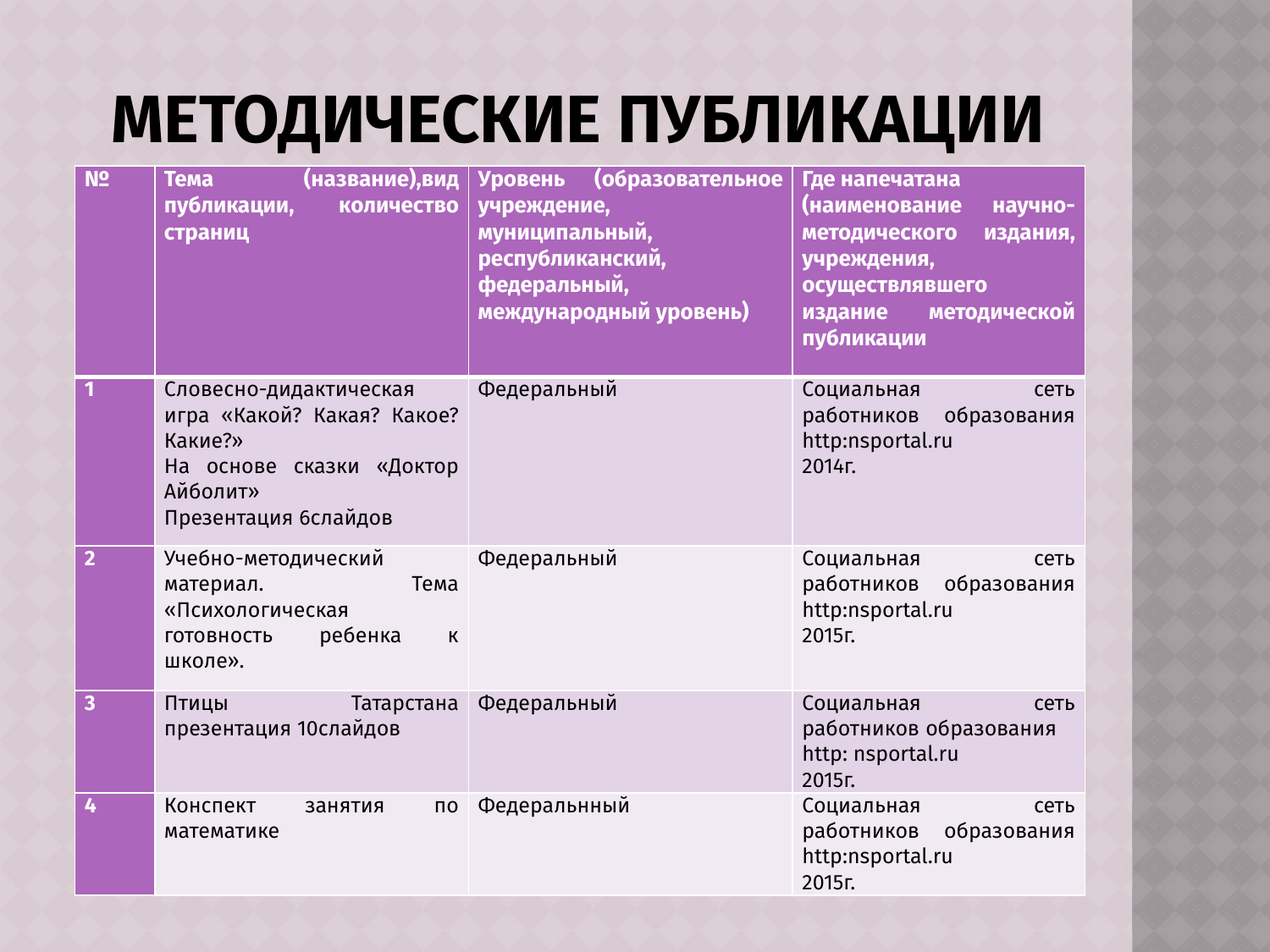

# Методические публикации
| № | Тема (название),вид публикации, количество страниц | Уровень (образовательное учреждение, муниципальный, республиканский, федеральный, международный уровень) | Где напечатана (наименование научно-методического издания, учреждения, осуществлявшего издание методической публикации |
| --- | --- | --- | --- |
| 1 | Словесно-дидактическая игра «Какой? Какая? Какое? Какие?» На основе сказки «Доктор Айболит» Презентация 6слайдов | Федеральный | Социальная сеть работников образования http:nsportal.ru 2014г. |
| 2 | Учебно-методический материал. Тема «Психологическая готовность ребенка к школе». | Федеральный | Социальная сеть работников образования http:nsportal.ru 2015г. |
| 3 | Птицы Татарстана презентация 10слайдов | Федеральный | Социальная сеть работников образования http: nsportal.ru 2015г. |
| 4 | Конспект занятия по математике | Федеральнный | Социальная сеть работников образования http:nsportal.ru 2015г. |